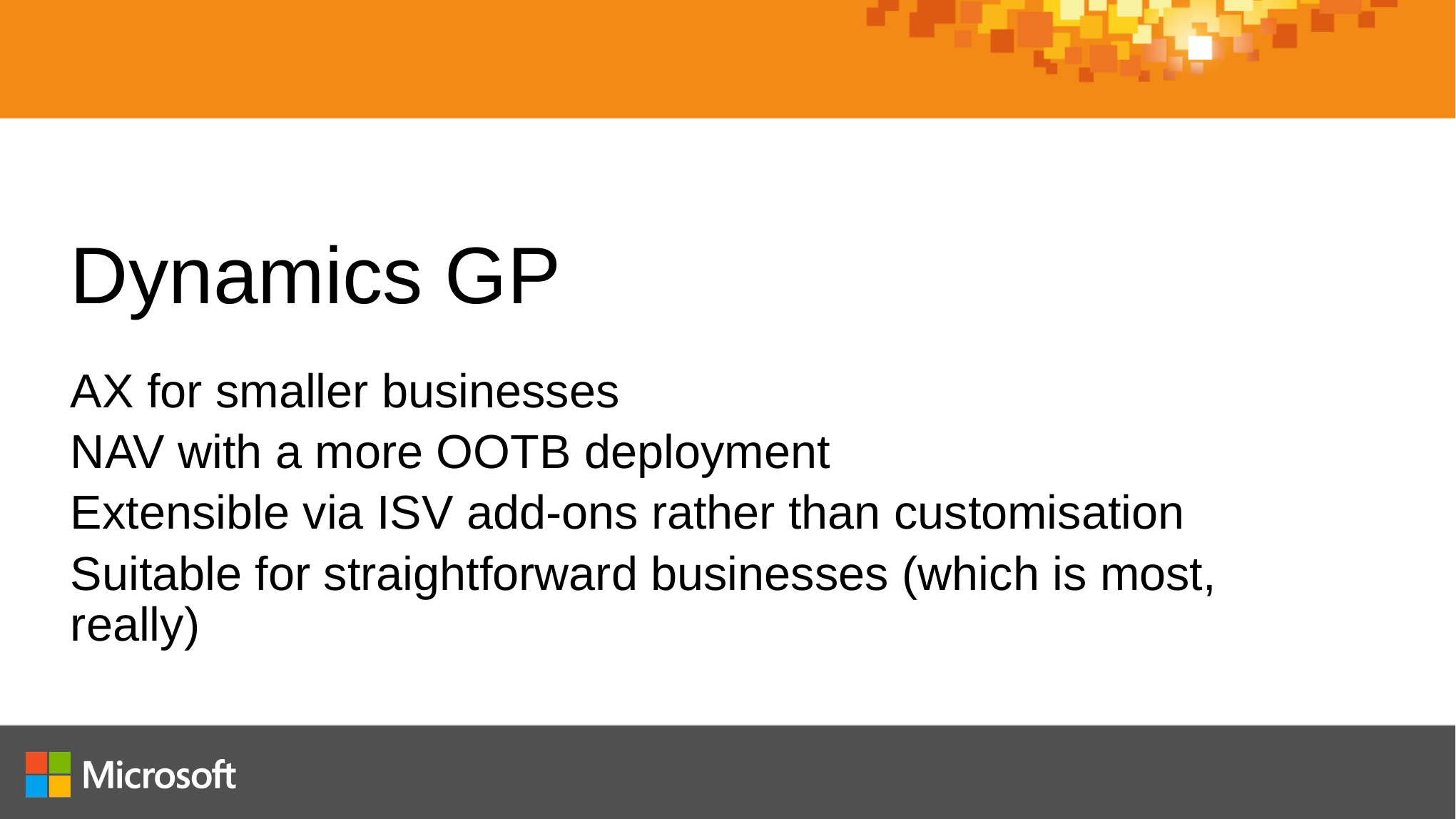

Dynamics GP
AX for smaller businesses
NAV with a more OOTB deployment
Extensible via ISV add-ons rather than customisation
Suitable for straightforward businesses (which is most, really)